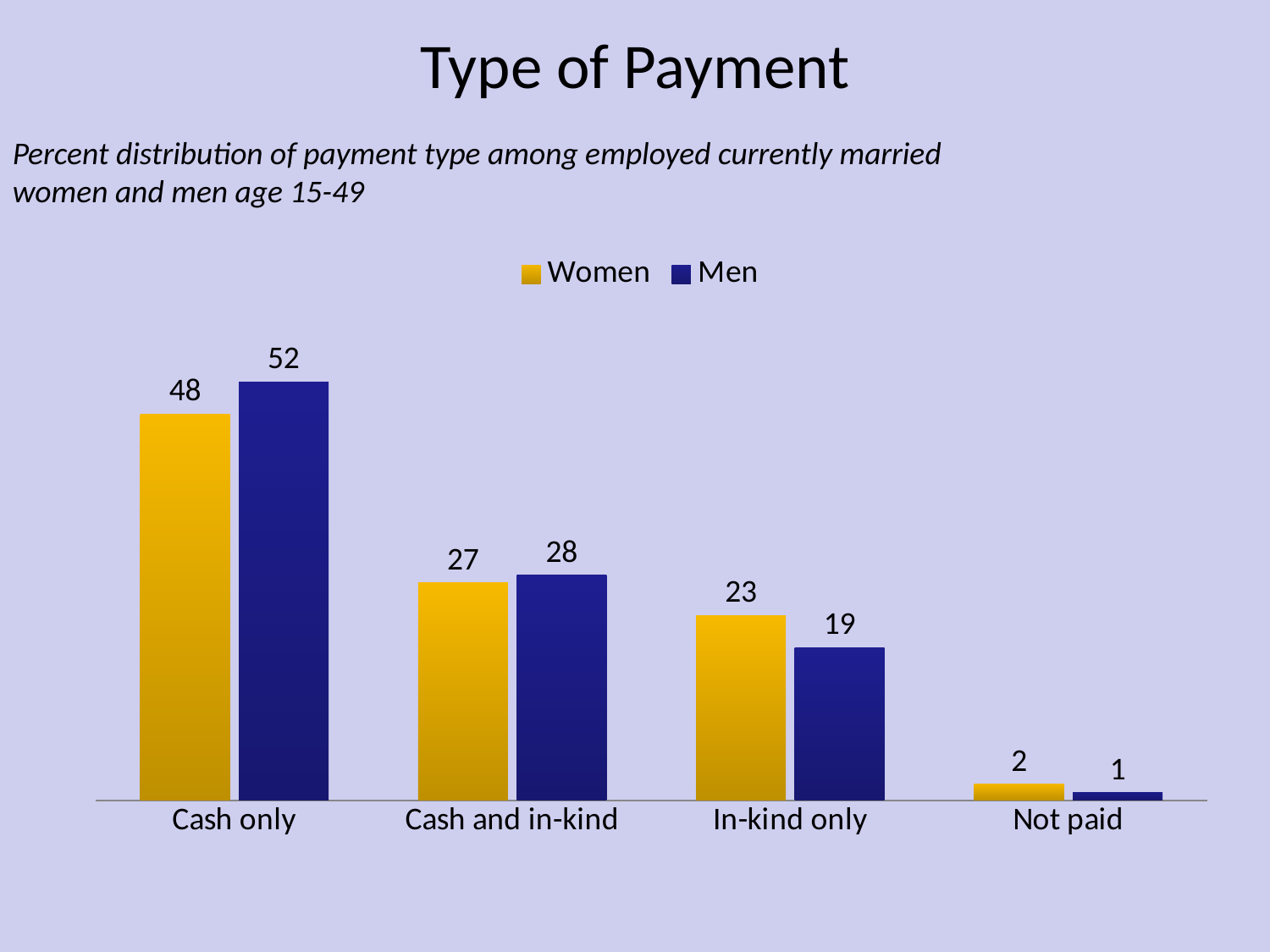

# Type of Payment
Percent distribution of payment type among employed currently married women and men age 15-49

### Chart

| Category | Women | Men |
|---|---|---|
| Cash only | 48.0 | 52.0 |
| Cash and in-kind | 27.0 | 28.0 |
| In-kind only | 23.0 | 19.0 |
| Not paid | 2.0 | 1.0 |